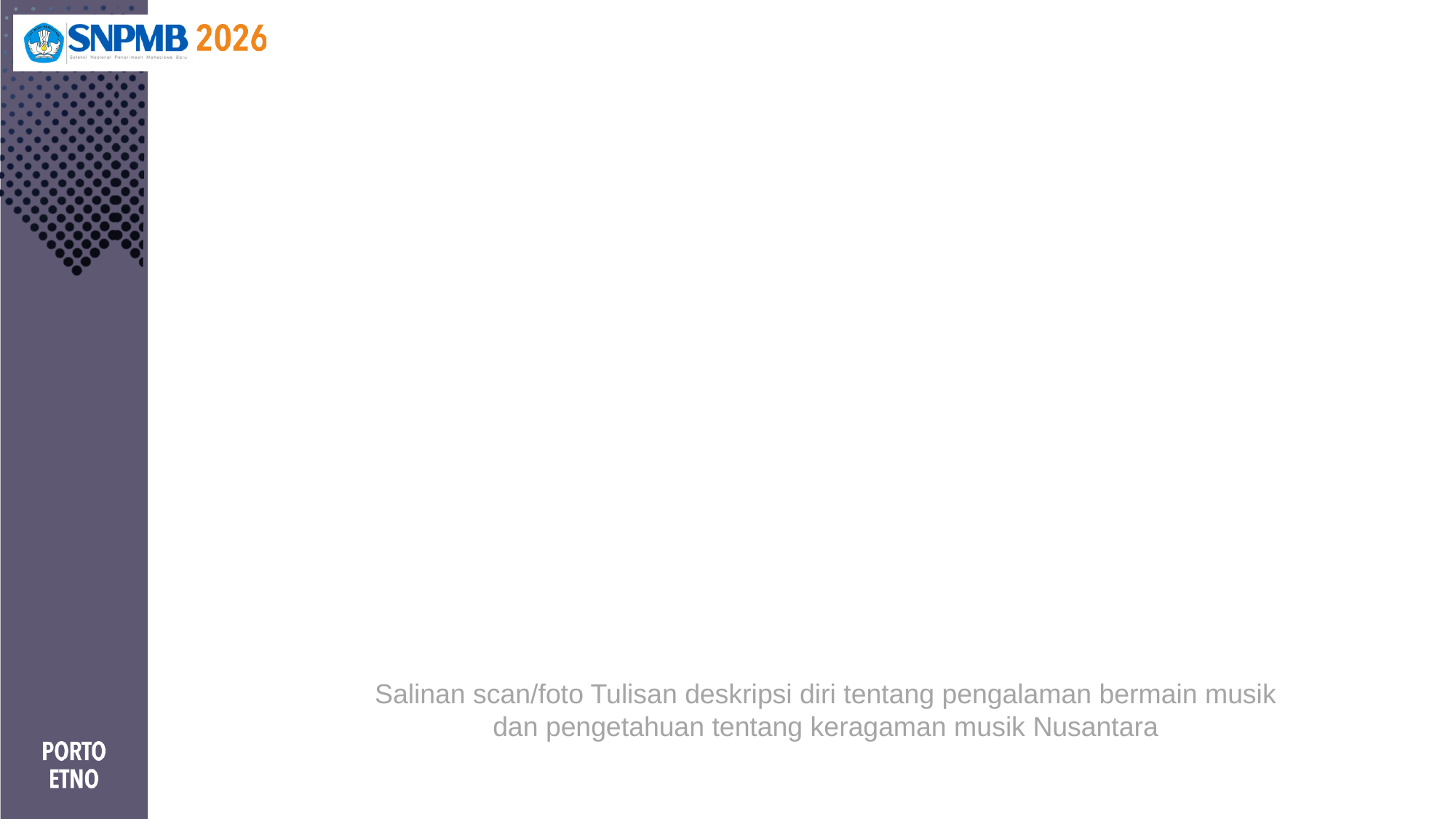

Salinan scan/foto Tulisan deskripsi diri tentang pengalaman bermain musik dan pengetahuan tentang keragaman musik Nusantara